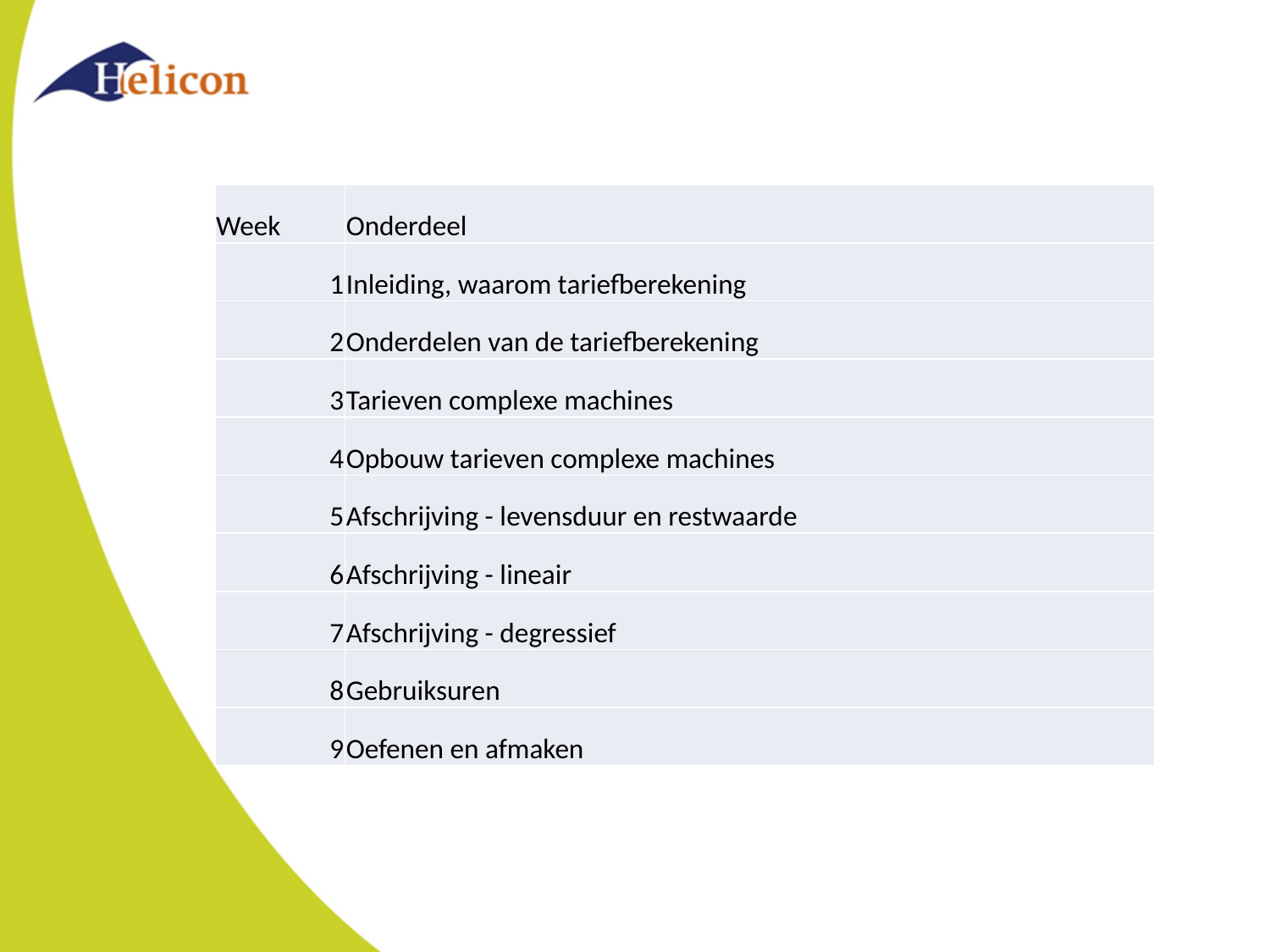

#
| Week | Onderdeel |
| --- | --- |
| 1 | Inleiding, waarom tariefberekening |
| 2 | Onderdelen van de tariefberekening |
| 3 | Tarieven complexe machines |
| 4 | Opbouw tarieven complexe machines |
| 5 | Afschrijving - levensduur en restwaarde |
| 6 | Afschrijving - lineair |
| 7 | Afschrijving - degressief |
| 8 | Gebruiksuren |
| 9 | Oefenen en afmaken |